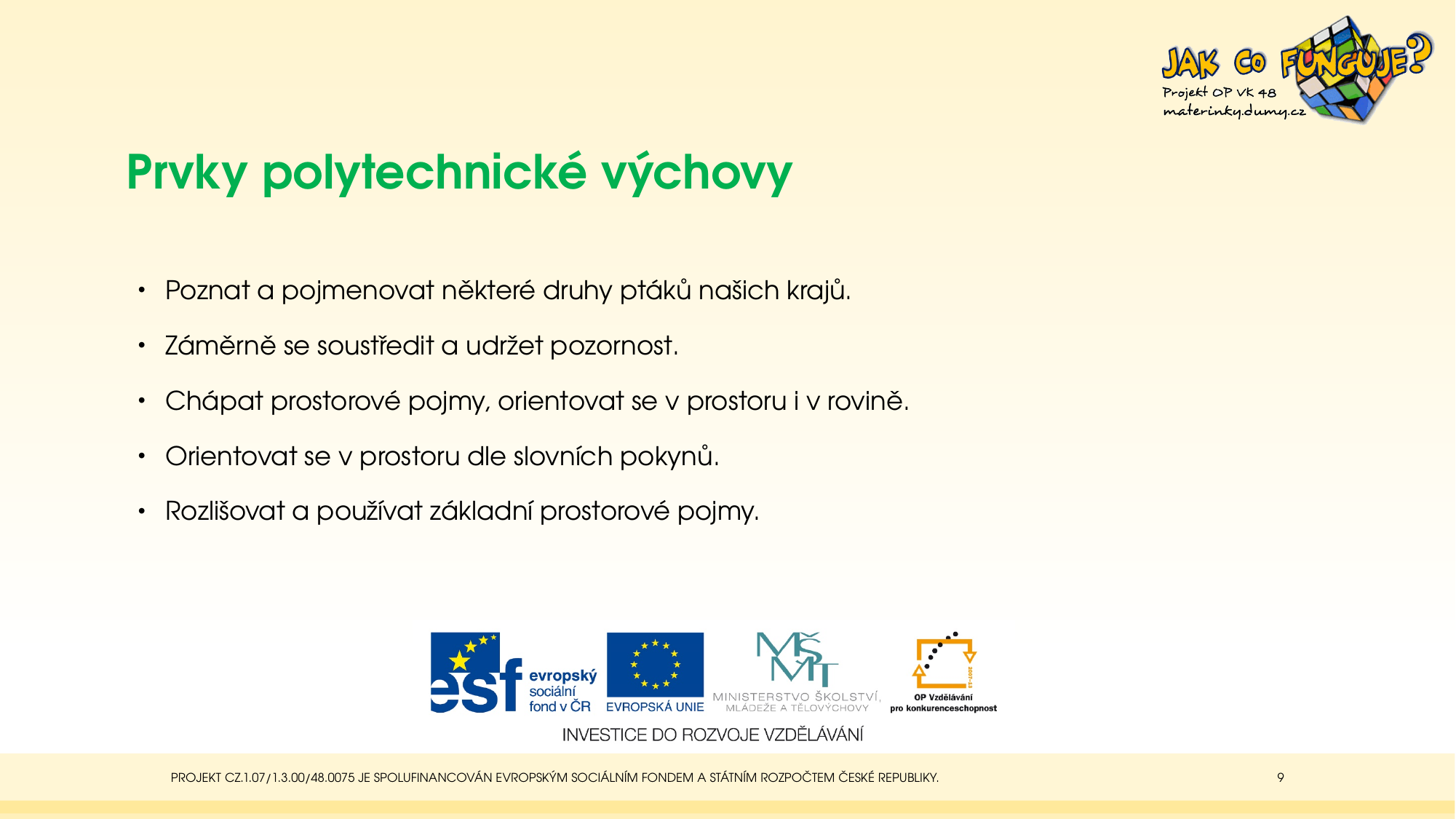

# Prvky polytechnické výchovy
Poznat a pojmenovat některé druhy ptáků našich krajů.
Záměrně se soustředit a udržet pozornost.
Chápat prostorové pojmy, orientovat se v prostoru i v rovině.
Orientovat se v prostoru dle slovních pokynů.
Rozlišovat a používat základní prostorové pojmy.
Projekt CZ.1.07/1.3.00/48.0075 je spolufinancován Evropským sociálním fondem a státním rozpočtem České republiky.
9